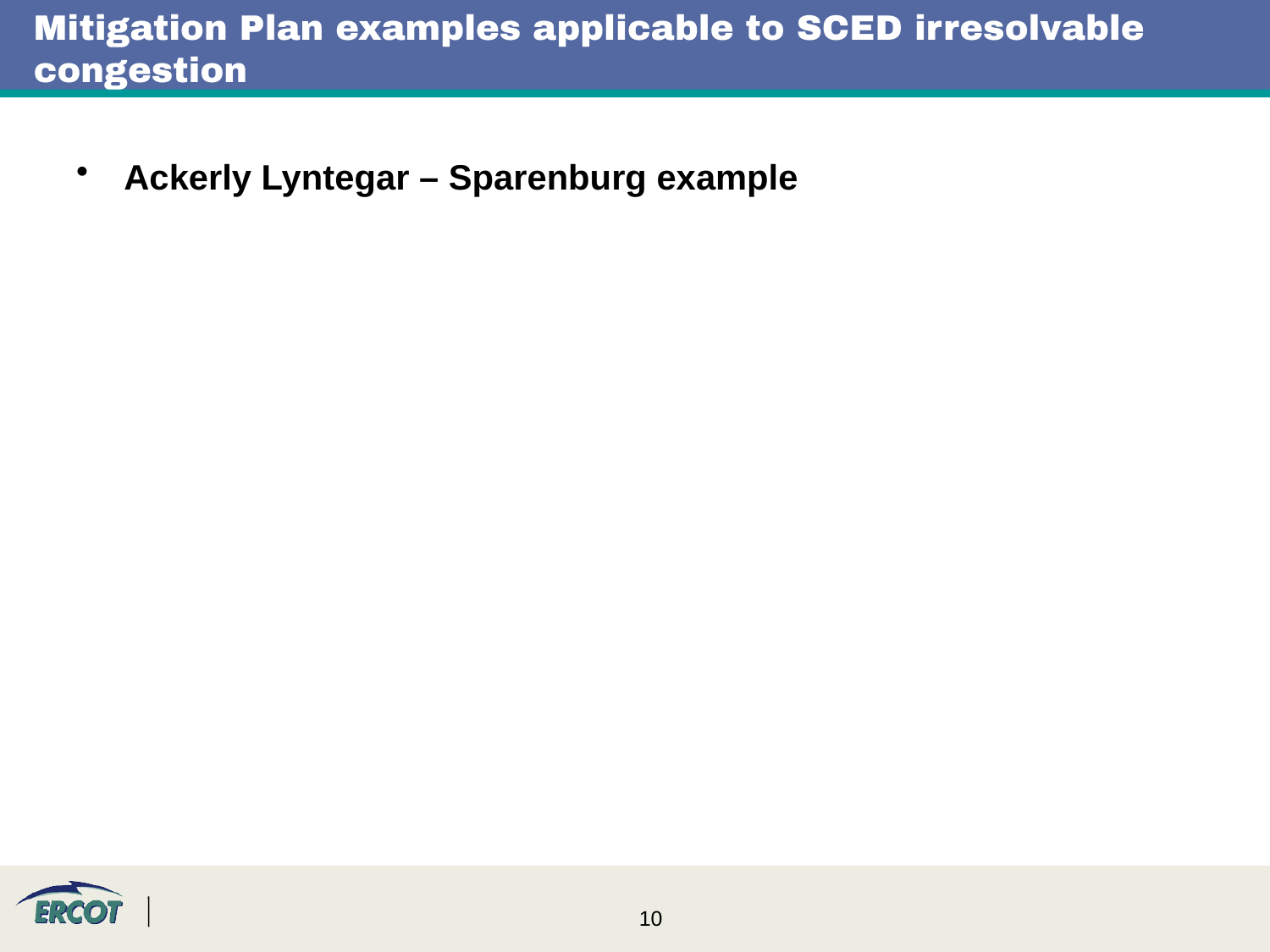

# Mitigation Plan examples applicable to SCED irresolvable congestion
Ackerly Lyntegar – Sparenburg example